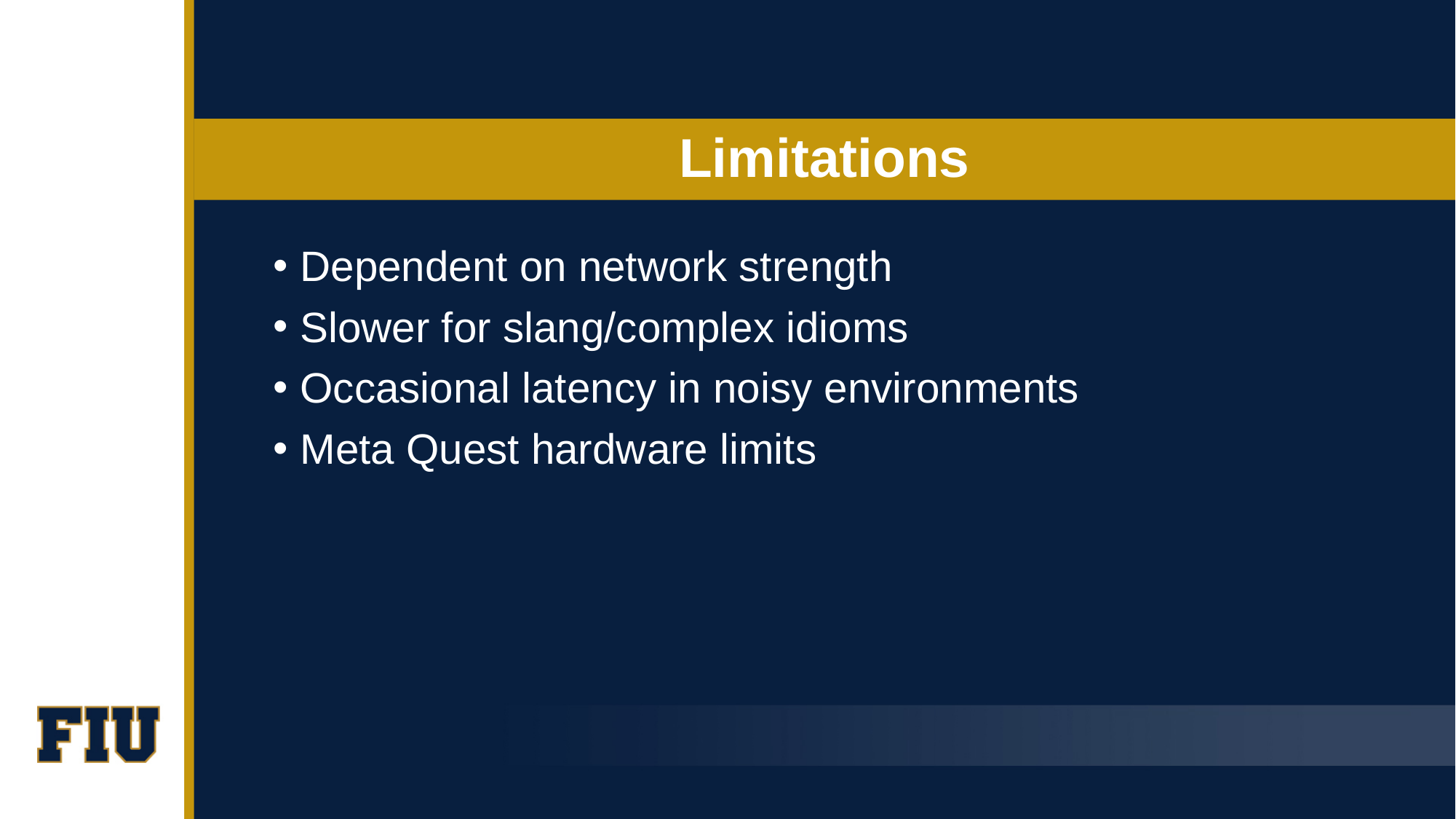

# Limitations

Dependent on network strength
Slower for slang/complex idioms
Occasional latency in noisy environments
Meta Quest hardware limits